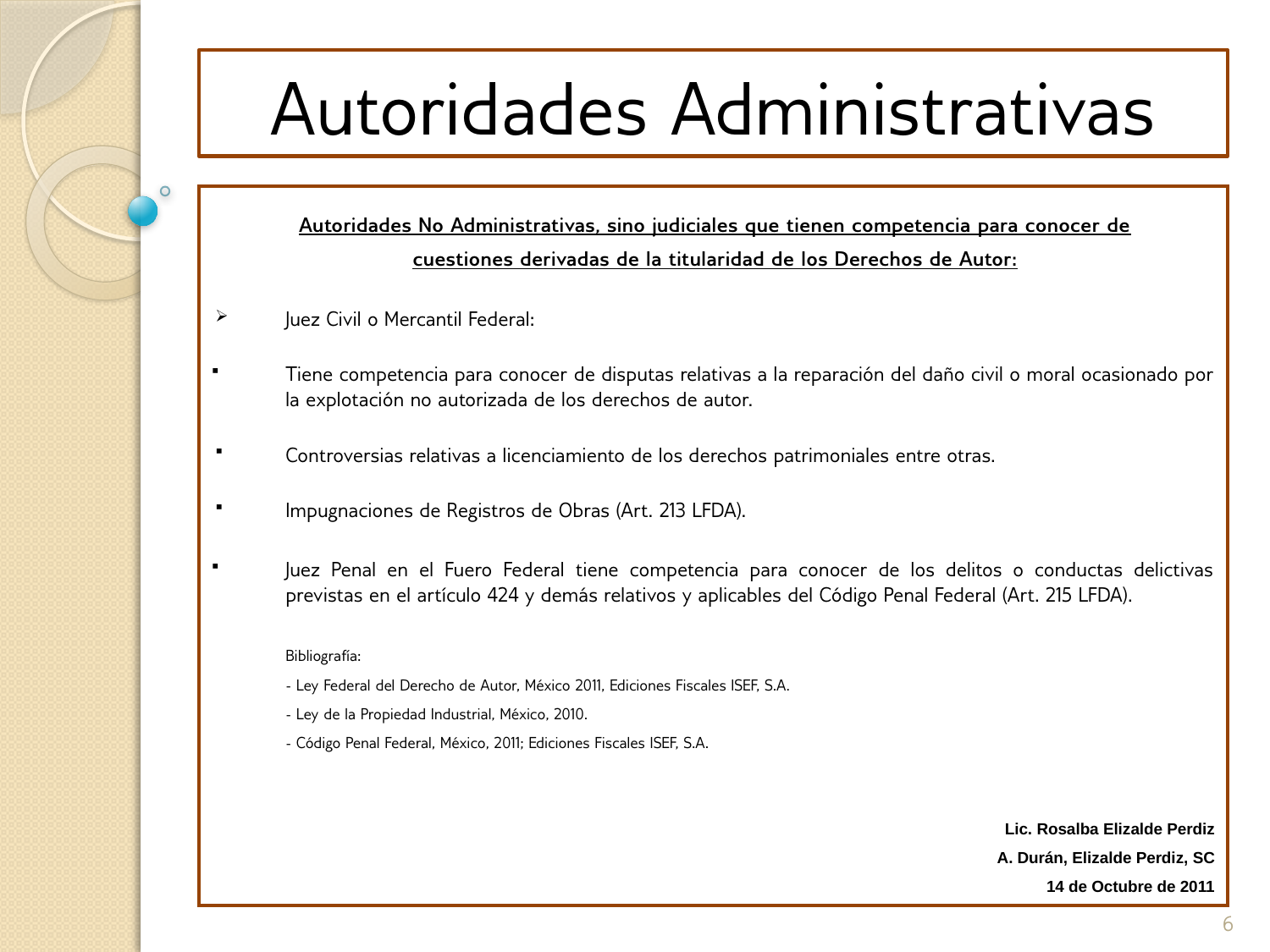

# Autoridades Administrativas

Autoridades No Administrativas, sino judiciales que tienen competencia para conocer de
cuestiones derivadas de la titularidad de los Derechos de Autor:

Juez Civil o Mercantil Federal:

Tiene competencia para conocer de disputas relativas a la reparación del daño civil o moral ocasionado por la explotación no autorizada de los derechos de autor.

Controversias relativas a licenciamiento de los derechos patrimoniales entre otras.

Impugnaciones de Registros de Obras (Art. 213 LFDA).

Juez Penal en el Fuero Federal tiene competencia para conocer de los delitos o conductas delictivas previstas en el artículo 424 y demás relativos y aplicables del Código Penal Federal (Art. 215 LFDA).

	Bibliografía:
	- Ley Federal del Derecho de Autor, México 2011, Ediciones Fiscales ISEF, S.A.
	- Ley de la Propiedad Industrial, México, 2010.
	- Código Penal Federal, México, 2011; Ediciones Fiscales ISEF, S.A.

Lic. Rosalba Elizalde Perdiz
A. Durán, Elizalde Perdiz, SC
14 de Octubre de 2011
6